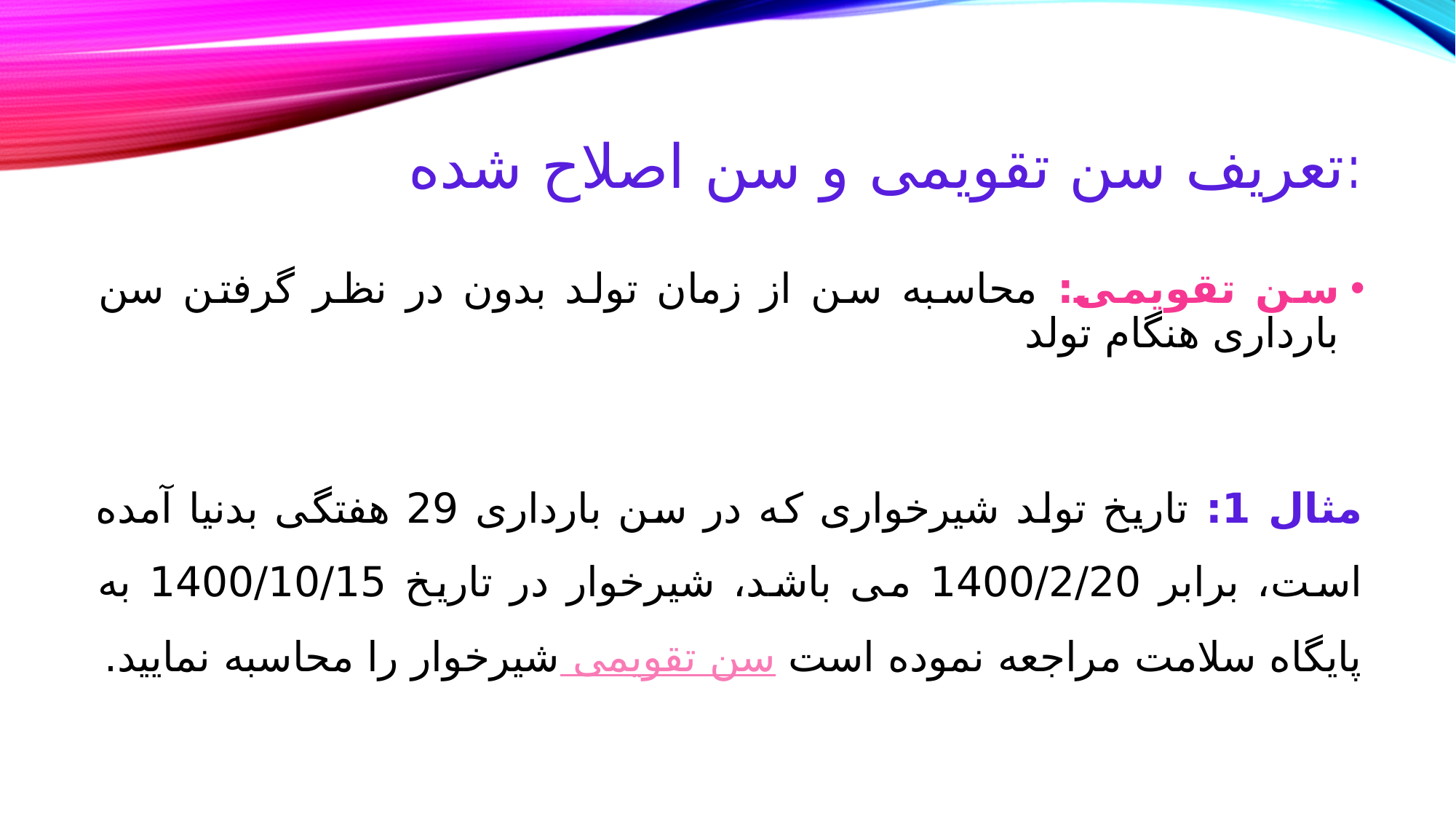

# تعریف سن تقویمی و سن اصلاح شده:
سن تقویمی: محاسبه سن از زمان تولد بدون در نظر گرفتن سن بارداری هنگام تولد

مثال 1: تاریخ تولد شیرخواری که در سن بارداری 29 هفتگی بدنیا آمده است، برابر 1400/2/20 می باشد، شیرخوار در تاریخ 1400/10/15 به پایگاه سلامت مراجعه نموده است سن تقویمی شیرخوار را محاسبه نمایید.